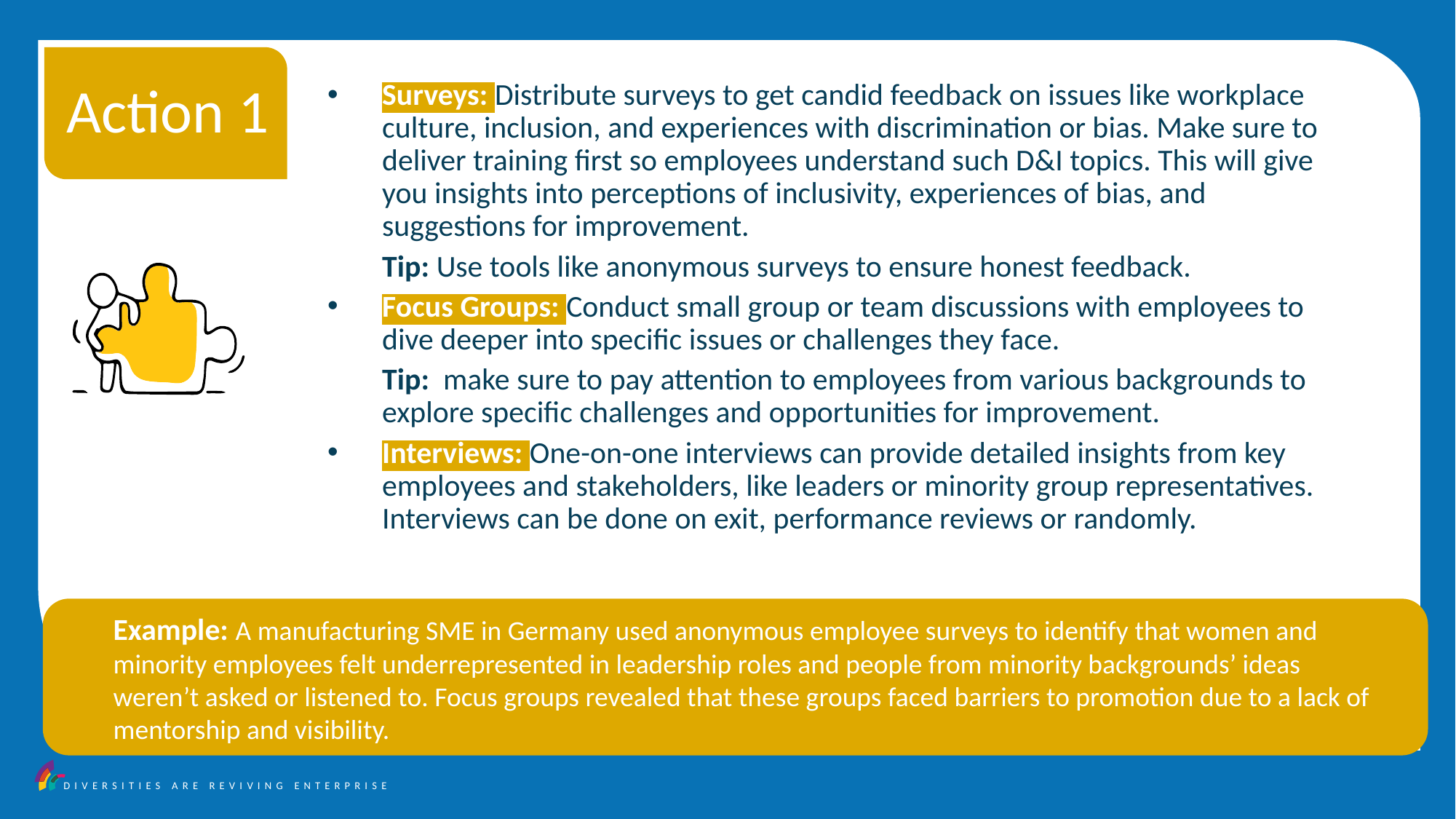

Action 1
Step 1
Surveys: Distribute surveys to get candid feedback on issues like workplace culture, inclusion, and experiences with discrimination or bias. Make sure to deliver training first so employees understand such D&I topics. This will give you insights into perceptions of inclusivity, experiences of bias, and suggestions for improvement.
Tip: Use tools like anonymous surveys to ensure honest feedback.
Focus Groups: Conduct small group or team discussions with employees to dive deeper into specific issues or challenges they face.
Tip:  make sure to pay attention to employees from various backgrounds to explore specific challenges and opportunities for improvement.
Interviews: One-on-one interviews can provide detailed insights from key employees and stakeholders, like leaders or minority group representatives. Interviews can be done on exit, performance reviews or randomly.

Example: A manufacturing SME in Germany used anonymous employee surveys to identify that women and minority employees felt underrepresented in leadership roles and people from minority backgrounds’ ideas weren’t asked or listened to. Focus groups revealed that these groups faced barriers to promotion due to a lack of mentorship and visibility.